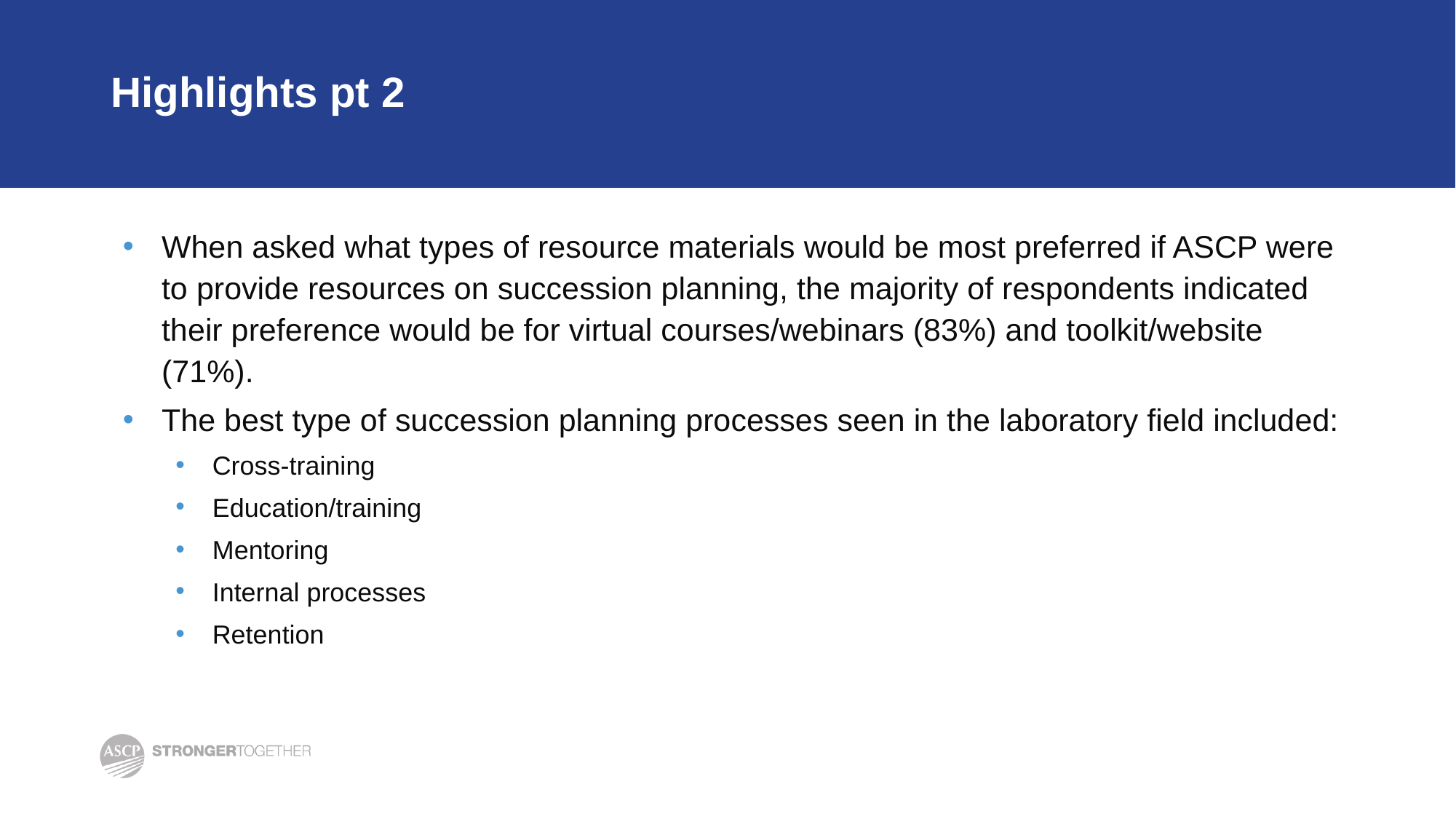

# Highlights pt 2
When asked what types of resource materials would be most preferred if ASCP were to provide resources on succession planning, the majority of respondents indicated their preference would be for virtual courses/webinars (83%) and toolkit/website (71%).
The best type of succession planning processes seen in the laboratory field included:
Cross-training
Education/training
Mentoring
Internal processes
Retention